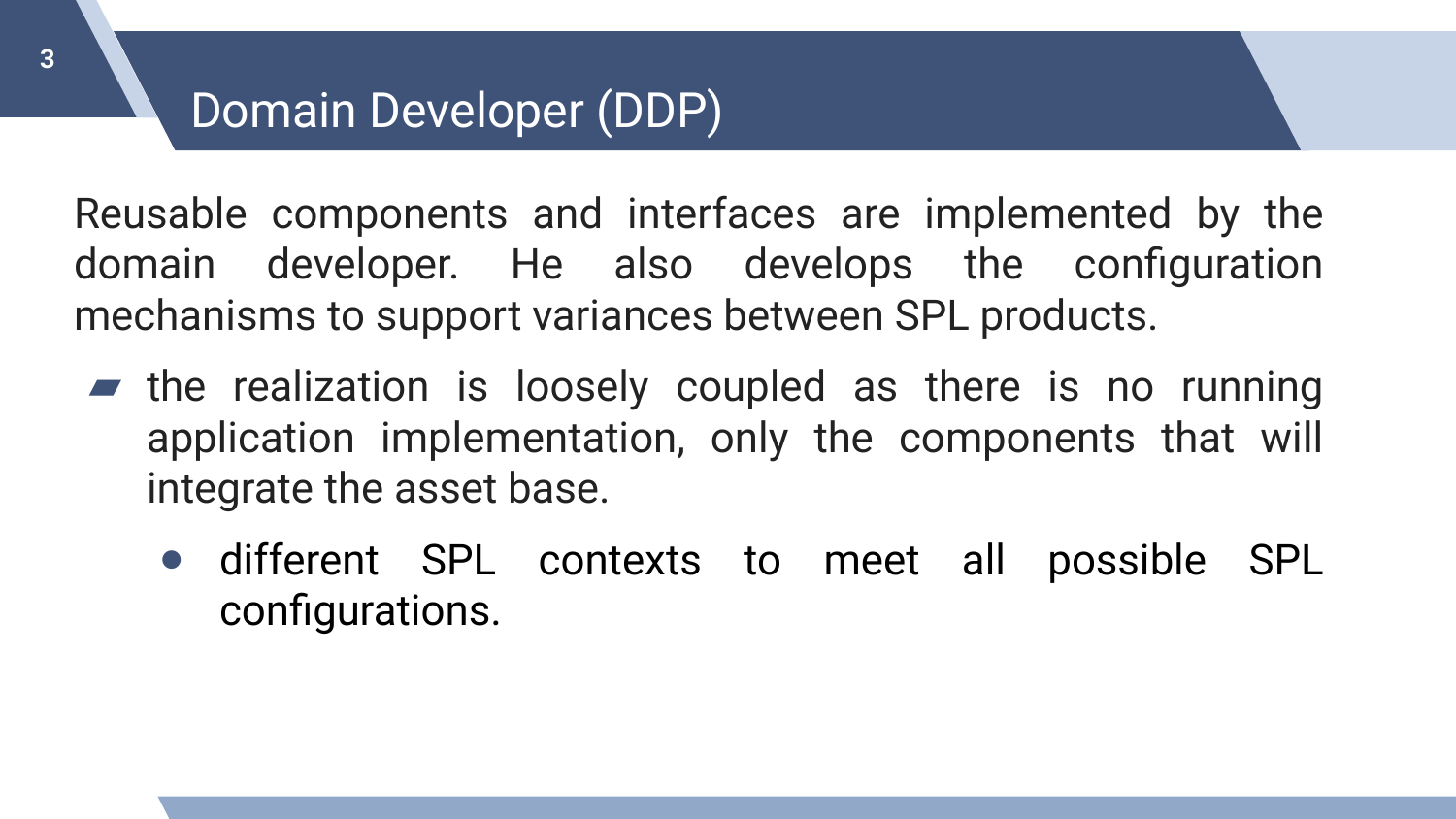

3
# Domain Developer (DDP)
Reusable components and interfaces are implemented by the domain developer. He also develops the configuration mechanisms to support variances between SPL products.
the realization is loosely coupled as there is no running application implementation, only the components that will integrate the asset base.
different SPL contexts to meet all possible SPL configurations.